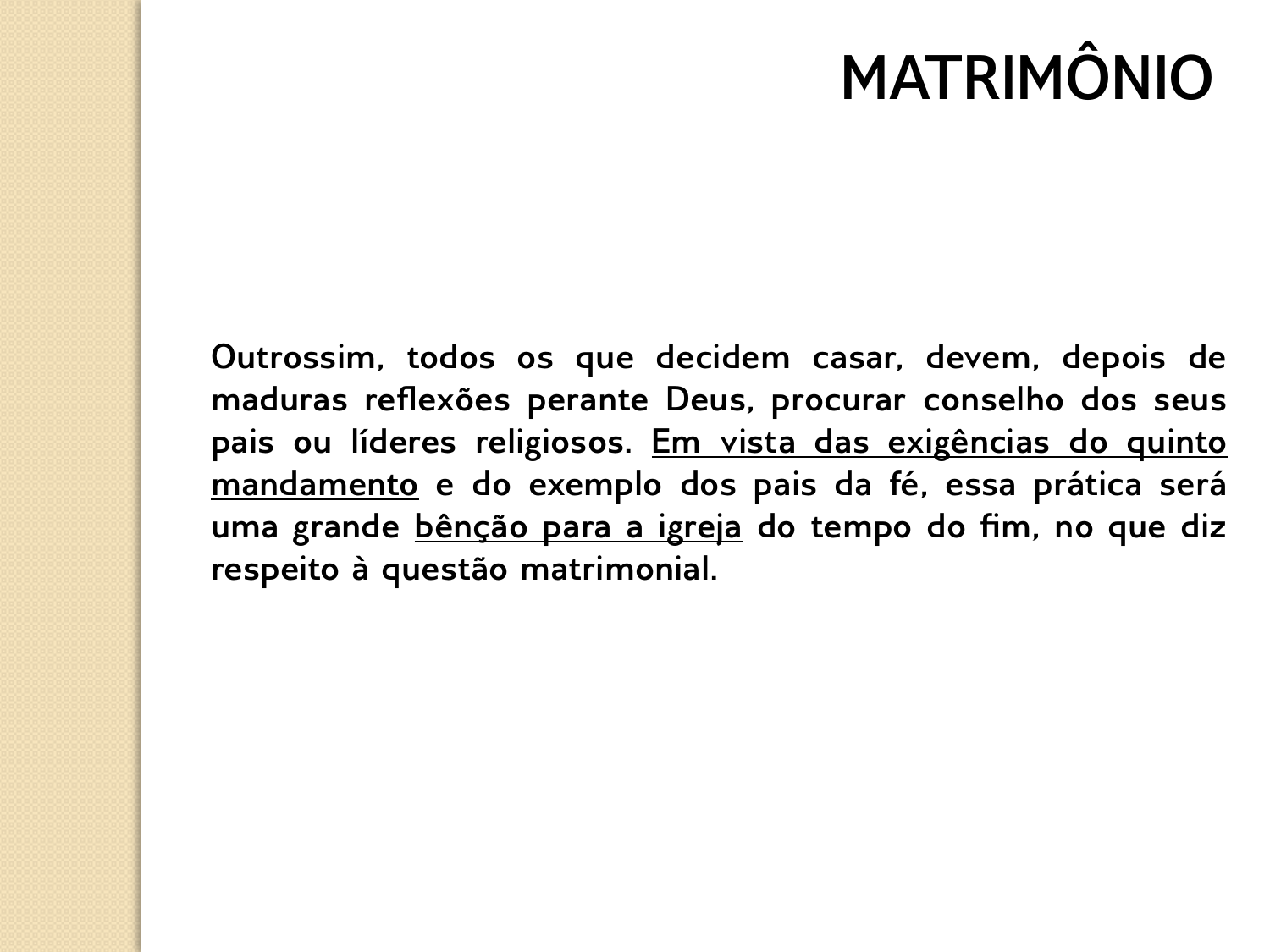

MATRIMÔNIO
Outrossim, todos os que decidem casar, devem, depois de maduras reflexões perante Deus, procurar conselho dos seus pais ou líderes religiosos. Em vista das exigências do quinto mandamento e do exemplo dos pais da fé, essa prática será uma grande bênção para a igreja do tempo do fim, no que diz respeito à questão matrimonial.